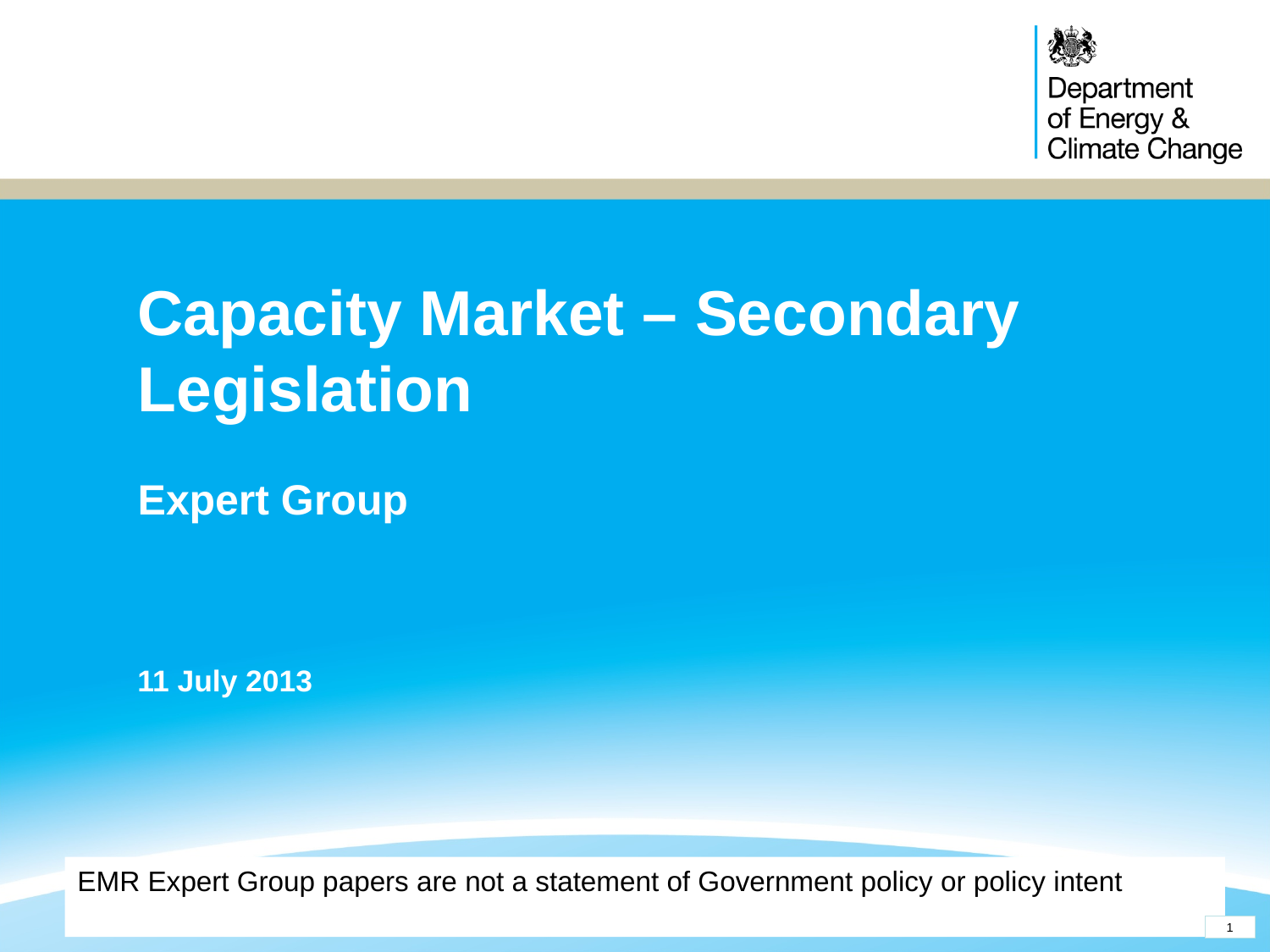

# Capacity Market – Secondary Legislation
Expert Group
11 July 2013
EMR Expert Group papers are not a statement of Government policy or policy intent

1